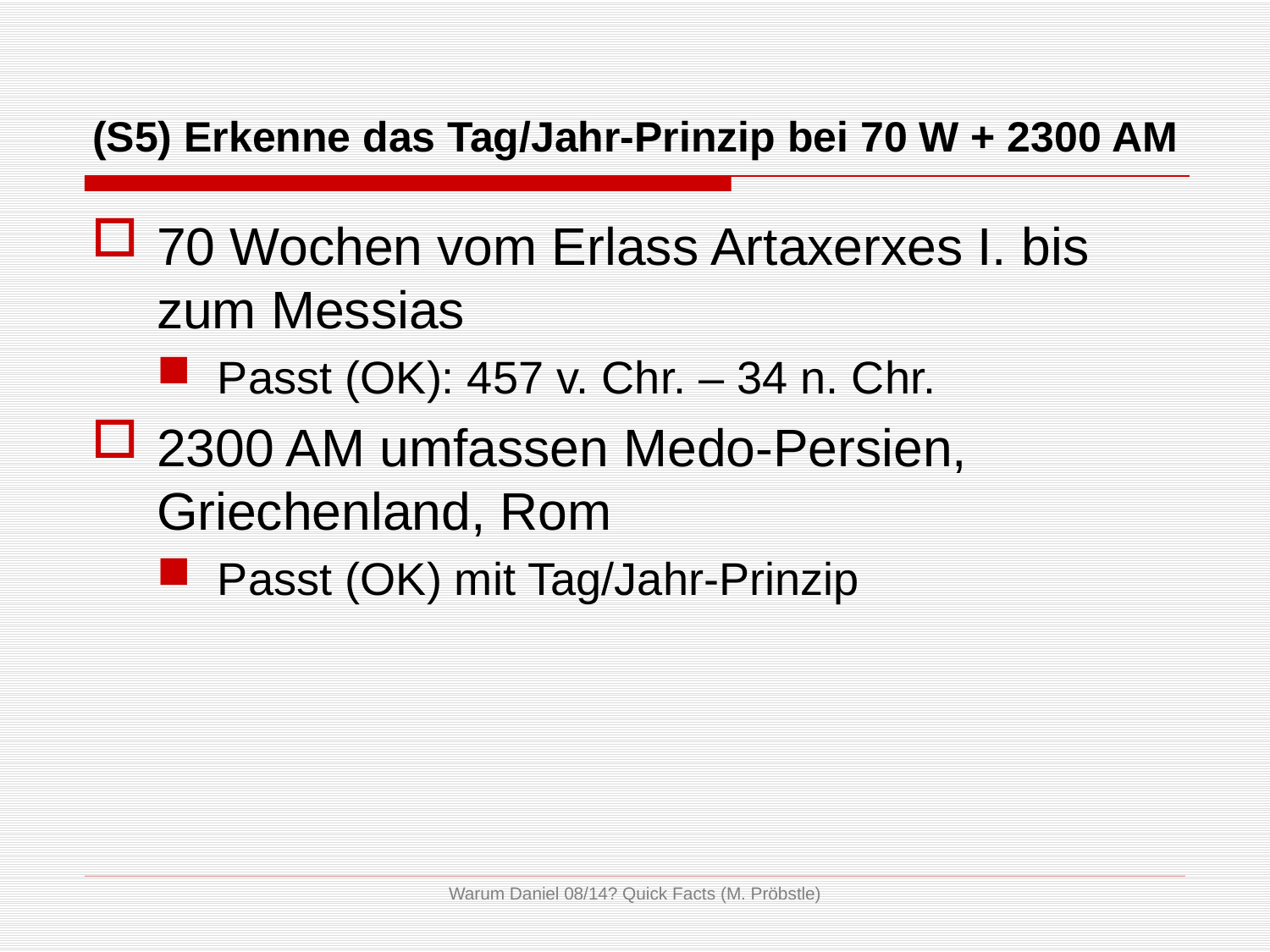

# (S5) Erkenne das Tag/Jahr-Prinzip bei 70 W + 2300 AM
70 Wochen vom Erlass Artaxerxes I. bis zum Messias
Passt (OK): 457 v. Chr. – 34 n. Chr.
2300 AM umfassen Medo-Persien, Griechenland, Rom
Passt (OK) mit Tag/Jahr-Prinzip

Warum Daniel 08/14? Quick Facts (M. Pröbstle)